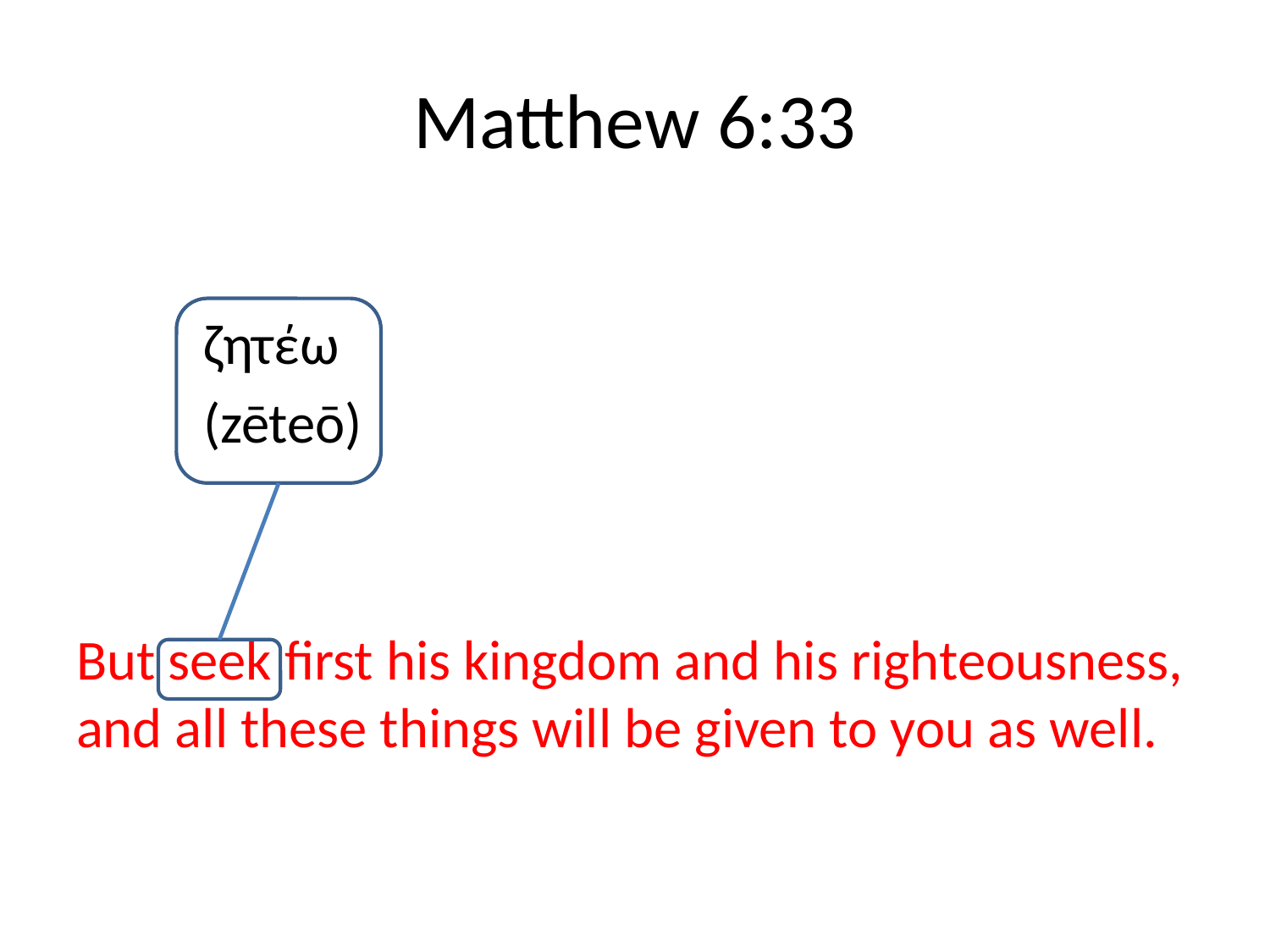

# Matthew 6:33

	ζητέω
	(zēteō)

But seek first his kingdom and his righteousness, and all these things will be given to you as well.